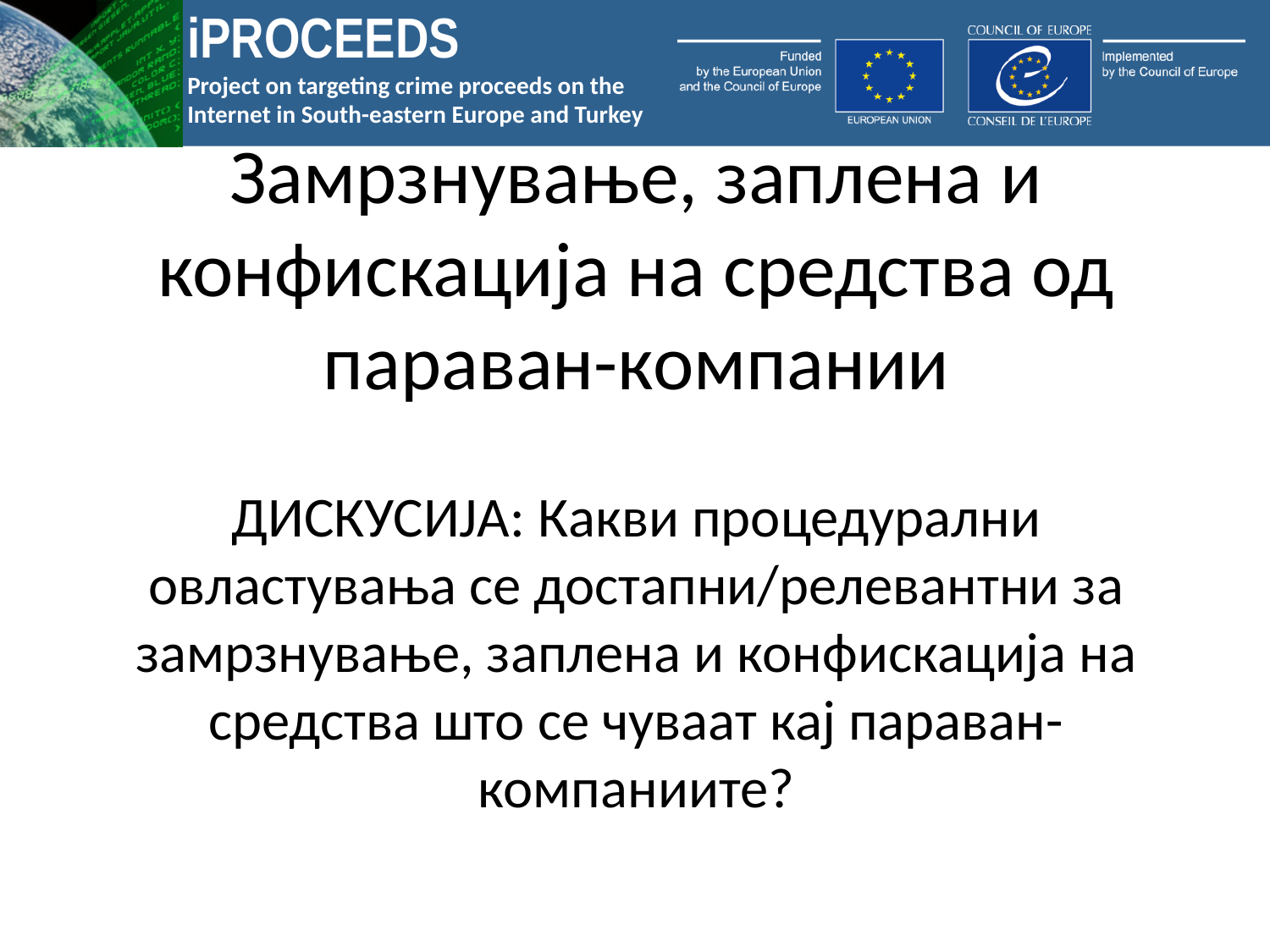

# Замрзнување, заплена и конфискација на средства од параван-компании

ДИСКУСИЈА: Какви процедурални овластувања се достапни/релевантни за замрзнување, заплена и конфискација на средства што се чуваат кај параван-компаниите?